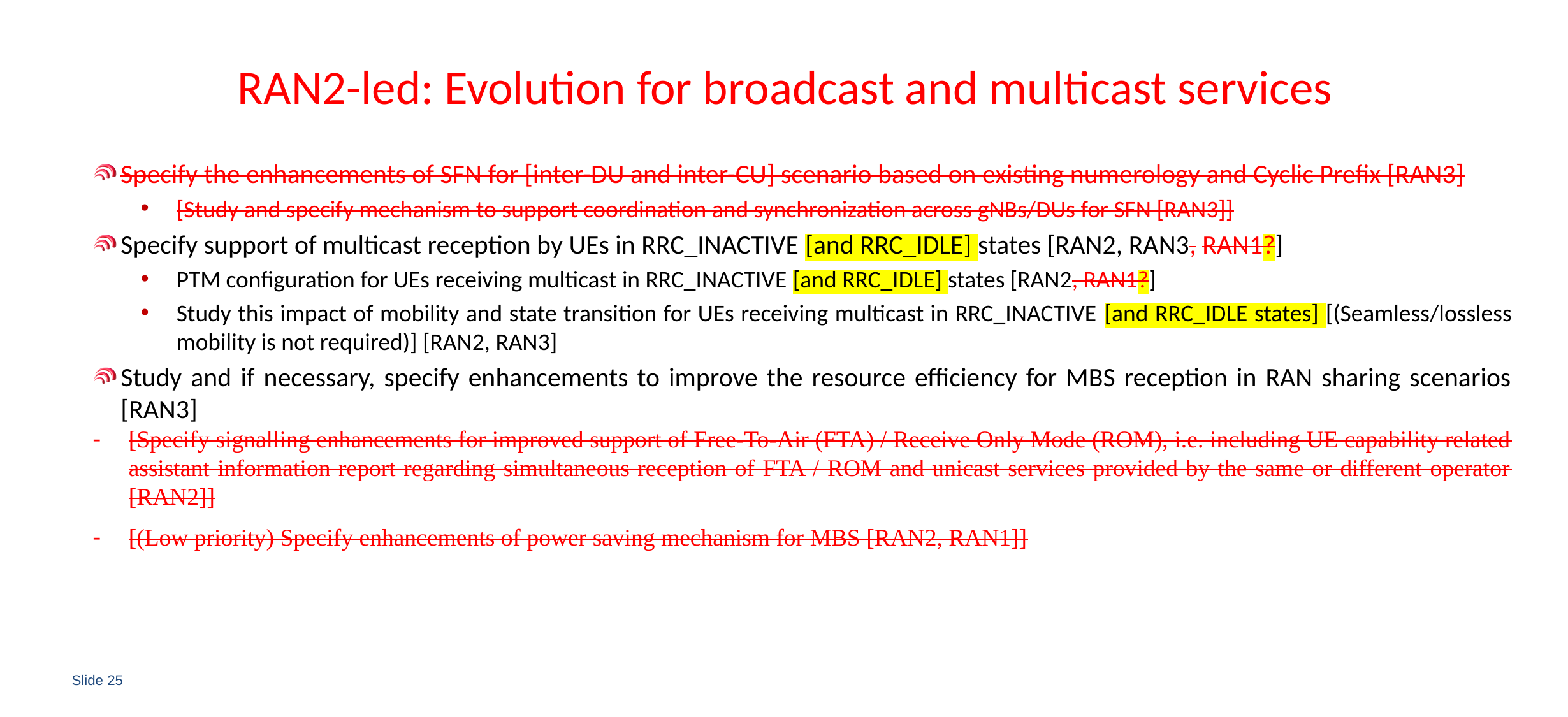

# RAN2-led: Evolution for broadcast and multicast services
Specify the enhancements of SFN for [inter-DU and inter-CU] scenario based on existing numerology and Cyclic Prefix [RAN3]
[Study and specify mechanism to support coordination and synchronization across gNBs/DUs for SFN [RAN3]]
Specify support of multicast reception by UEs in RRC_INACTIVE [and RRC_IDLE] states [RAN2, RAN3, RAN1?]
PTM configuration for UEs receiving multicast in RRC_INACTIVE [and RRC_IDLE] states [RAN2, RAN1?]
Study this impact of mobility and state transition for UEs receiving multicast in RRC_INACTIVE [and RRC_IDLE states] [(Seamless/lossless mobility is not required)] [RAN2, RAN3]
Study and if necessary, specify enhancements to improve the resource efficiency for MBS reception in RAN sharing scenarios [RAN3]
[Specify signalling enhancements for improved support of Free-To-Air (FTA) / Receive Only Mode (ROM), i.e. ‎including UE capability related assistant information report regarding simultaneous reception of ‎FTA / ROM and unicast services provided by the same or different operator [RAN2]]
[(Low priority) Specify enhancements of power saving mechanism for MBS [RAN2, RAN1]]